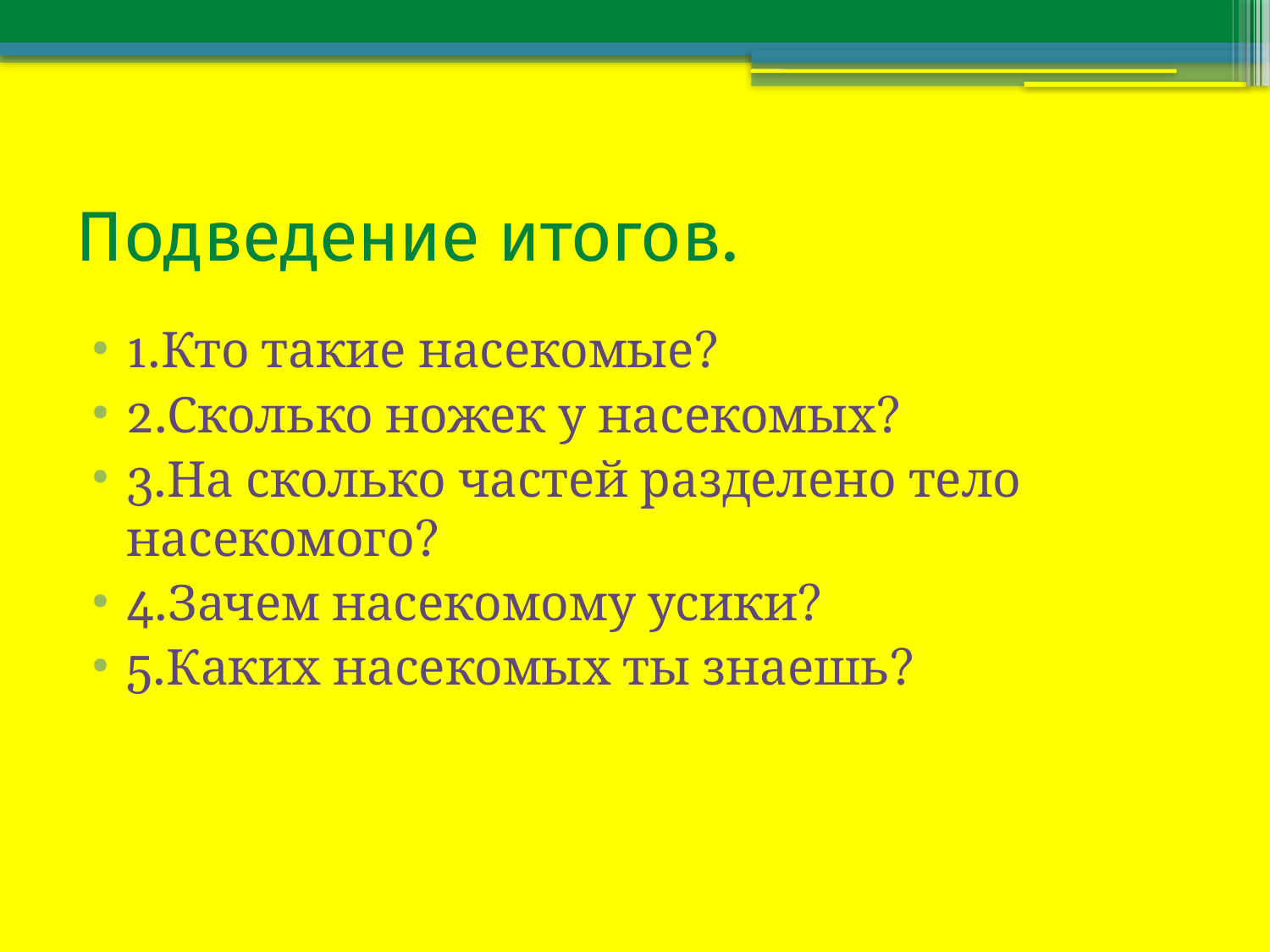

# Подведение итогов.
1.Кто такие насекомые?
2.Сколько ножек у насекомых?
3.На сколько частей разделено тело насекомого?
4.Зачем насекомому усики?
5.Каких насекомых ты знаешь?